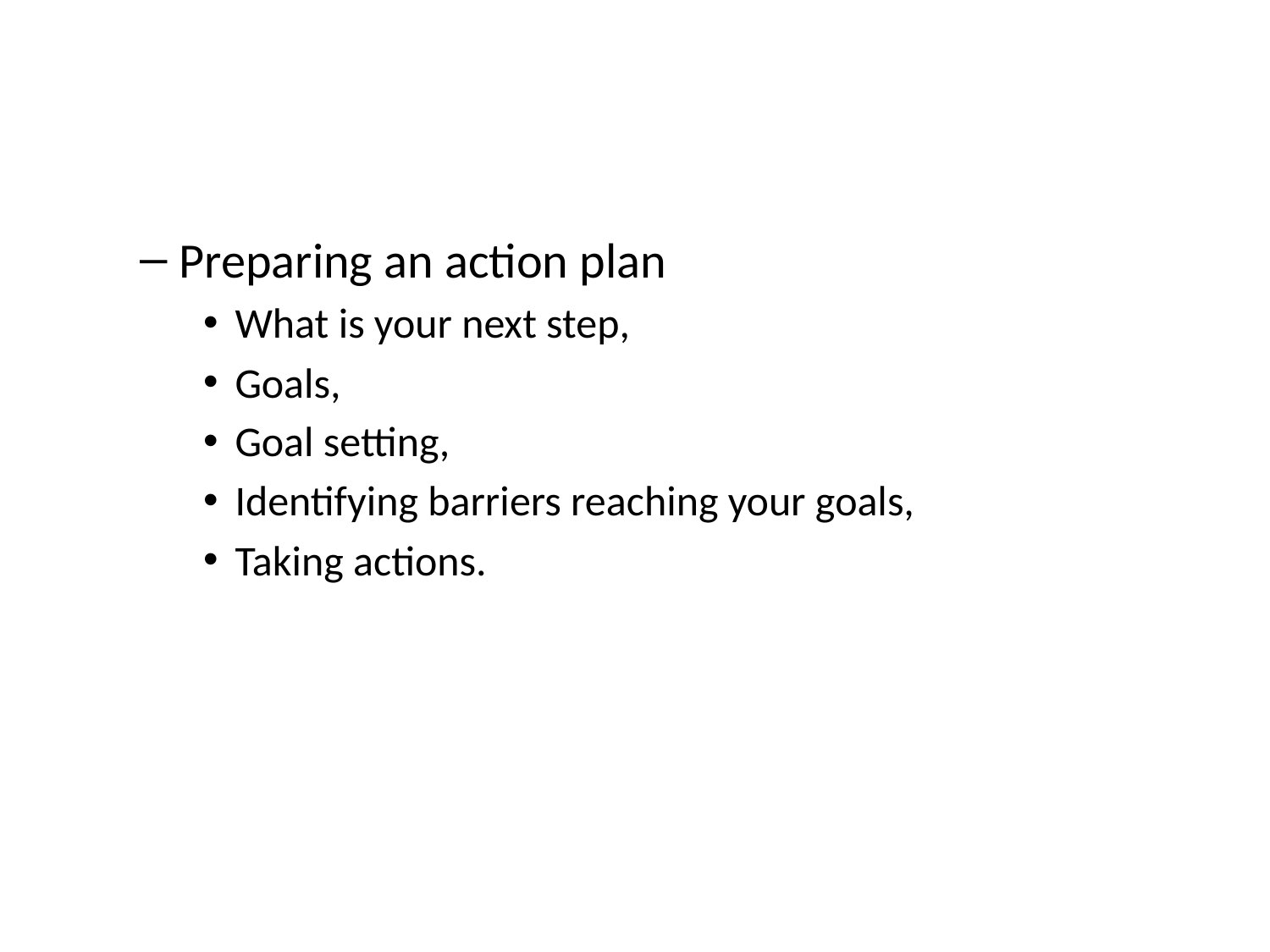

#
Preparing an action plan
What is your next step,
Goals,
Goal setting,
Identifying barriers reaching your goals,
Taking actions.